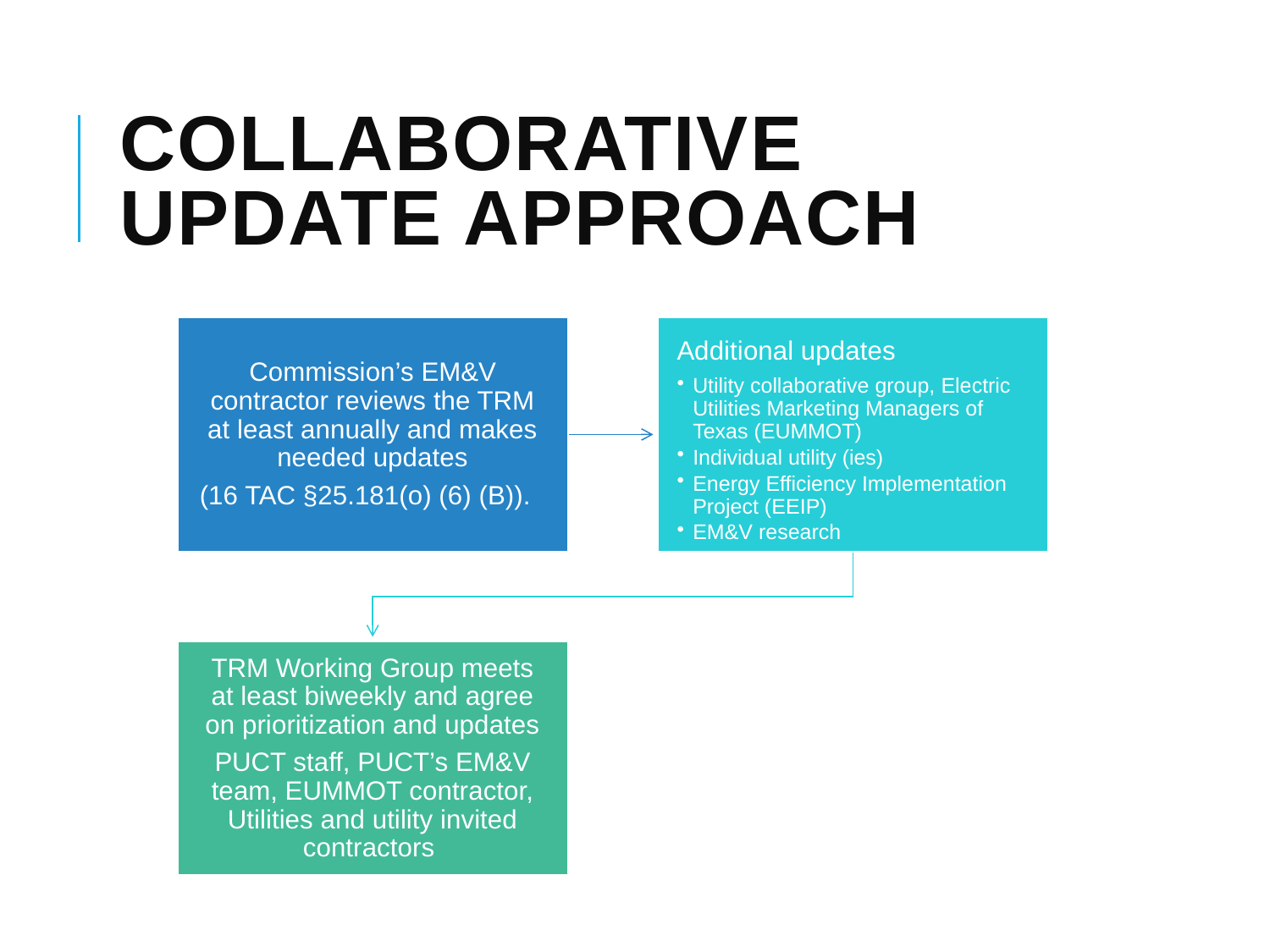

# Collaborative Update Approach

Commission’s EM&V contractor reviews the TRM at least annually and makes needed updates
(16 TAC §25.181(o) (6) (B)).

Additional updates
Utility collaborative group, Electric Utilities Marketing Managers of Texas (EUMMOT)
Individual utility (ies)
Energy Efficiency Implementation Project (EEIP)
EM&V research
TRM Working Group meets at least biweekly and agree on prioritization and updates
PUCT staff, PUCT’s EM&V team, EUMMOT contractor, Utilities and utility invited contractors